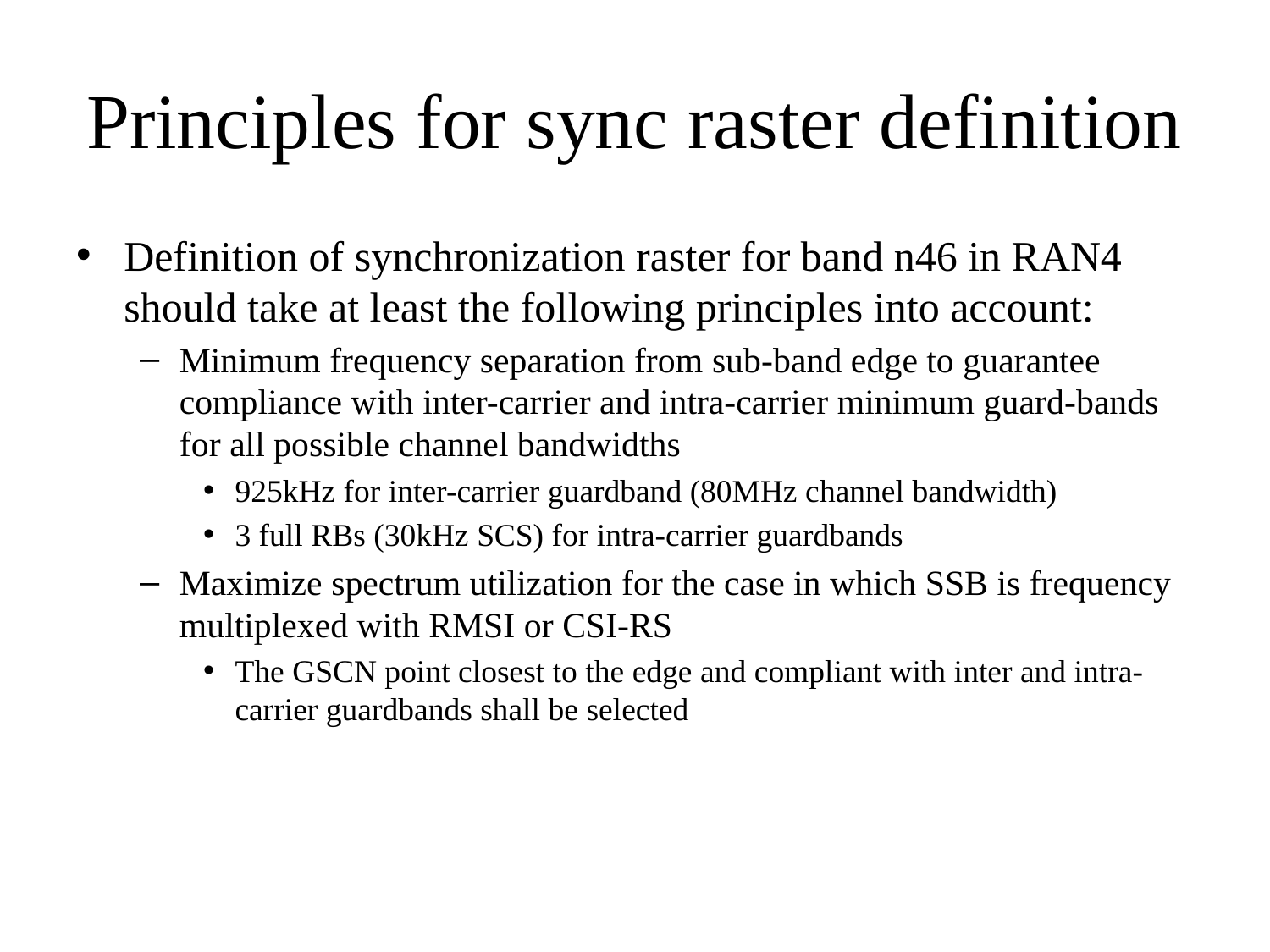

# Principles for sync raster definition
Definition of synchronization raster for band n46 in RAN4 should take at least the following principles into account:
Minimum frequency separation from sub-band edge to guarantee compliance with inter-carrier and intra-carrier minimum guard-bands for all possible channel bandwidths
925kHz for inter-carrier guardband (80MHz channel bandwidth)
3 full RBs (30kHz SCS) for intra-carrier guardbands
Maximize spectrum utilization for the case in which SSB is frequency multiplexed with RMSI or CSI-RS
The GSCN point closest to the edge and compliant with inter and intra-carrier guardbands shall be selected